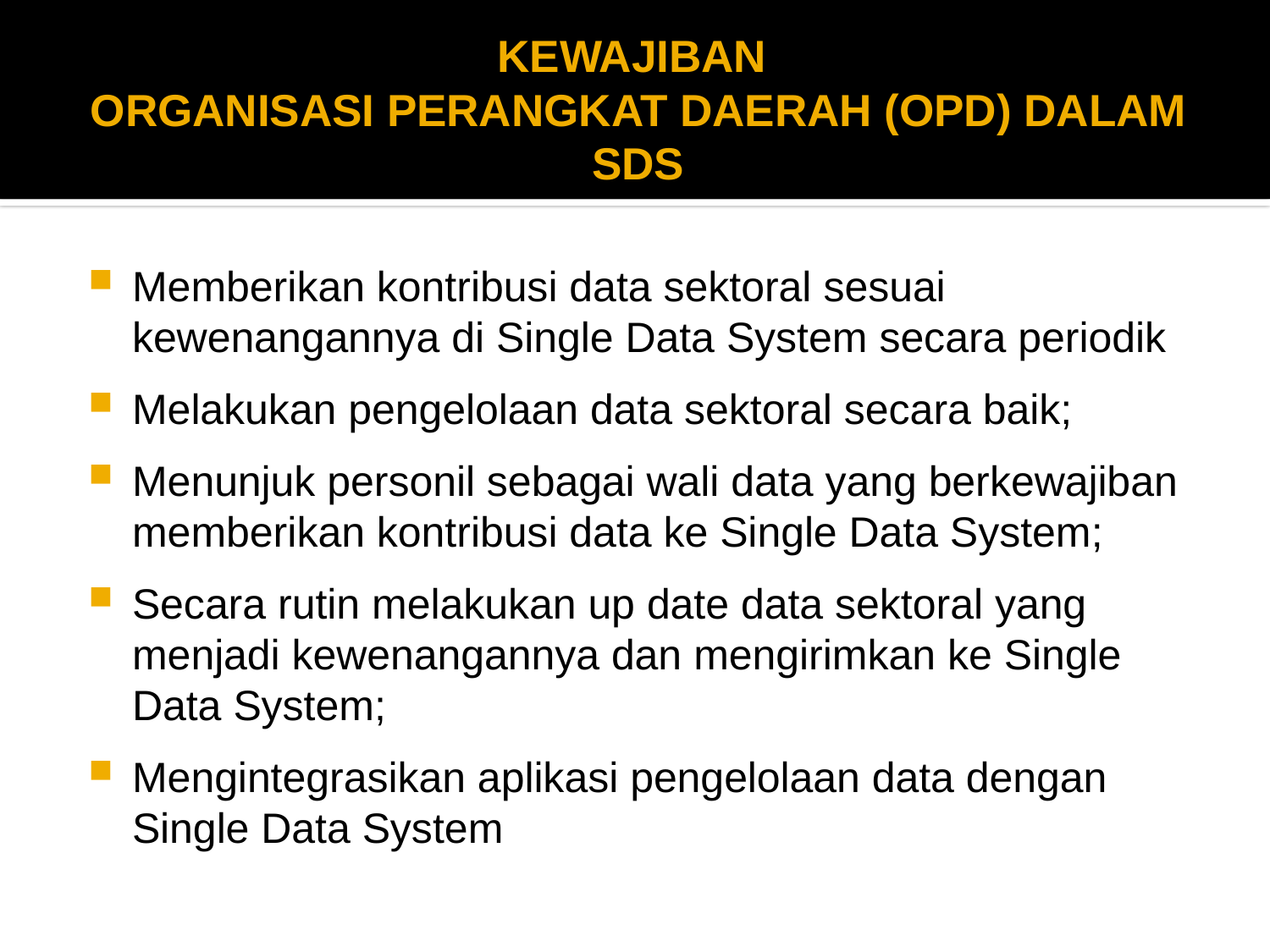

# KEWAJIBAN ORGANISASI PERANGKAT DAERAH (OPD) DALAM SDS
Memberikan kontribusi data sektoral sesuai kewenangannya di Single Data System secara periodik
Melakukan pengelolaan data sektoral secara baik;
Menunjuk personil sebagai wali data yang berkewajiban memberikan kontribusi data ke Single Data System;
Secara rutin melakukan up date data sektoral yang menjadi kewenangannya dan mengirimkan ke Single Data System;
Mengintegrasikan aplikasi pengelolaan data dengan Single Data System